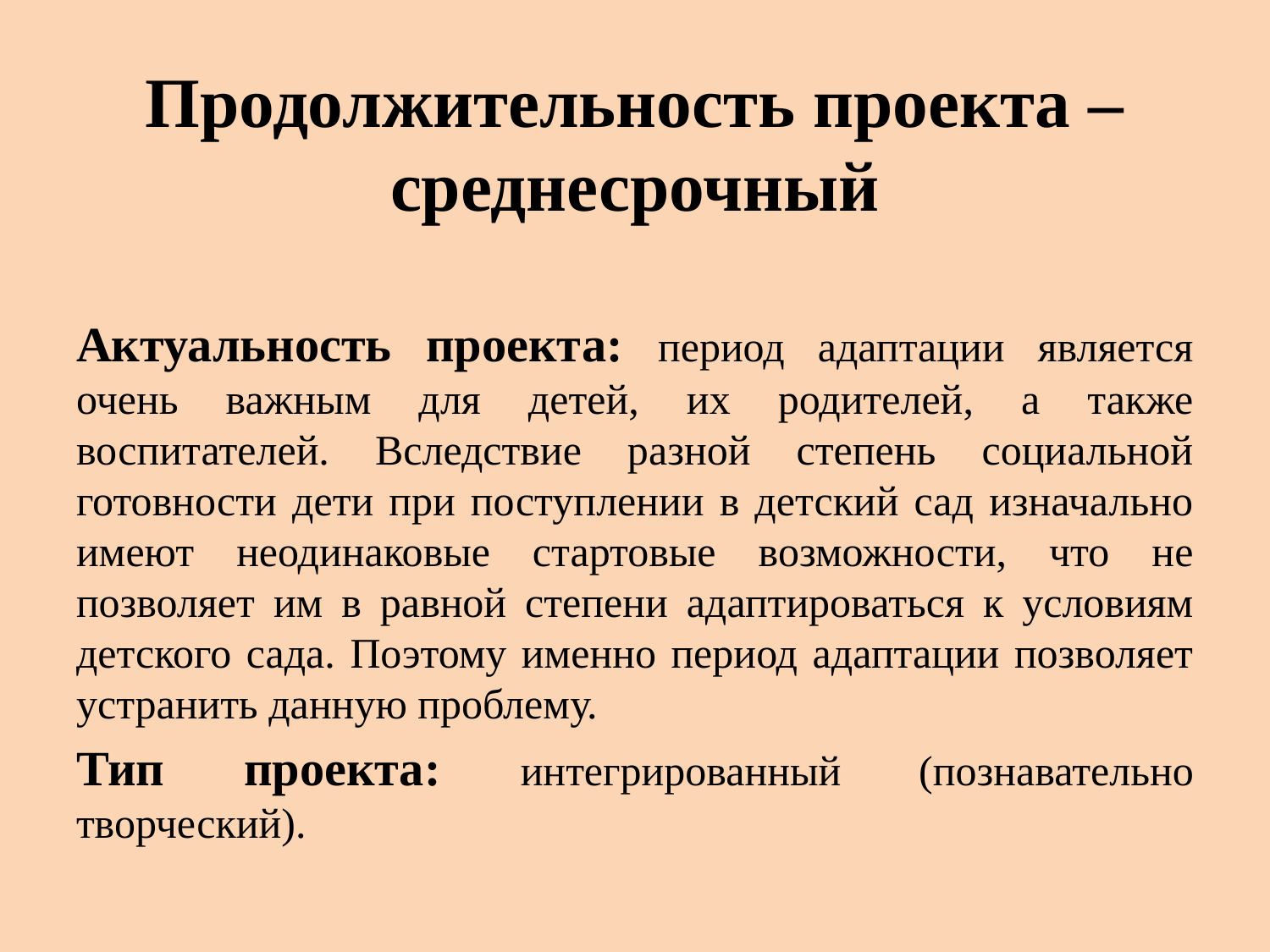

# Продолжительность проекта – среднесрочный
Актуальность проекта: период адаптации является очень важным для детей, их родителей, а также воспитателей. Вследствие разной степень социальной готовности дети при поступлении в детский сад изначально имеют неодинаковые стартовые возможности, что не позволяет им в равной степени адаптироваться к условиям детского сада. Поэтому именно период адаптации позволяет устранить данную проблему.
Тип проекта: интегрированный (познавательно творческий).